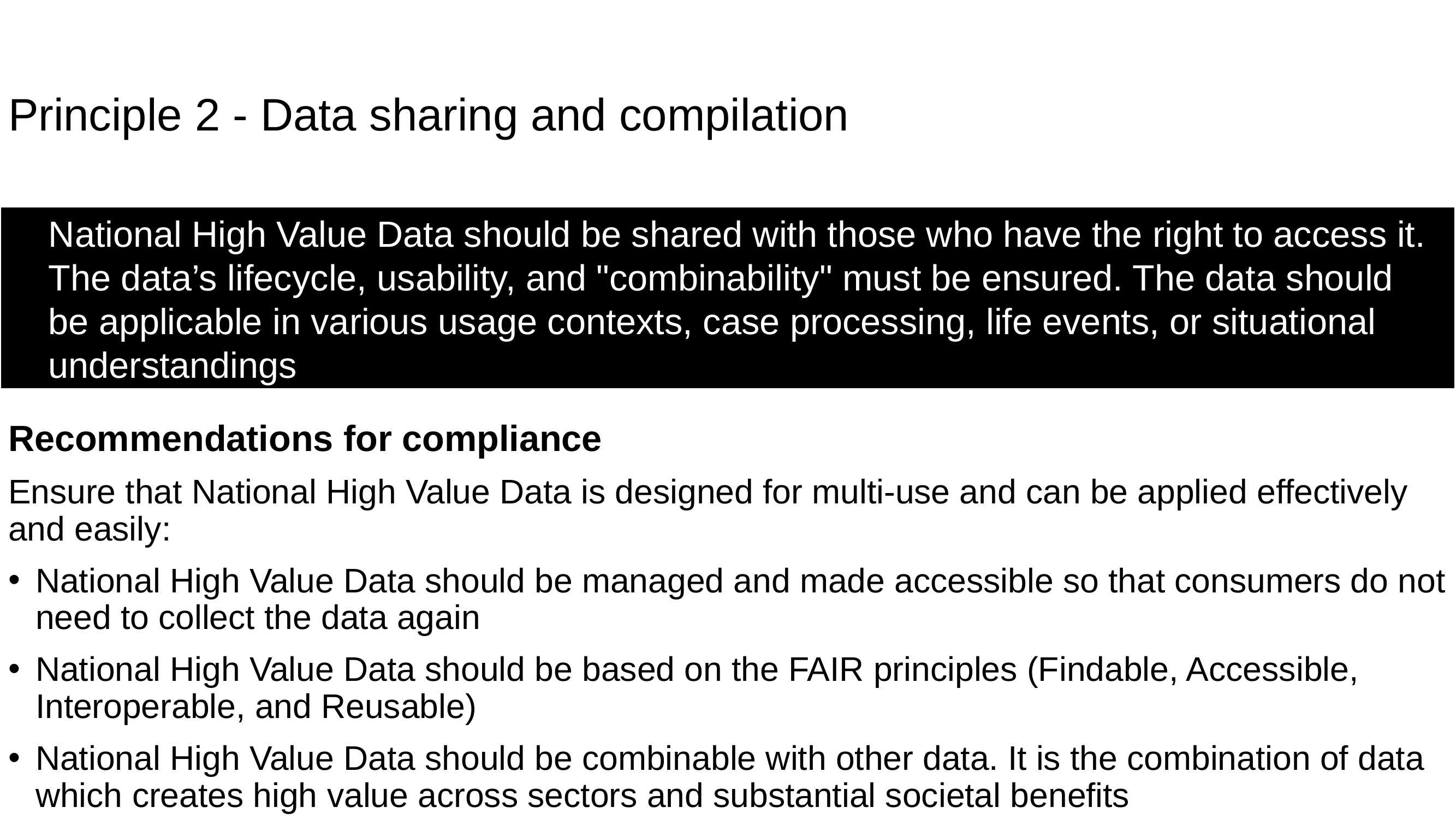

Principle 2 - Data sharing and compilation
National High Value Data should be shared with those who have the right to access it. The data’s lifecycle, usability, and "combinability" must be ensured. The data should be applicable in various usage contexts, case processing, life events, or situational understandings
Recommendations for compliance
Ensure that National High Value Data is designed for multi-use and can be applied effectively and easily:
National High Value Data should be managed and made accessible so that consumers do not need to collect the data again
National High Value Data should be based on the FAIR principles (Findable, Accessible, Interoperable, and Reusable)
National High Value Data should be combinable with other data. It is the combination of data which creates high value across sectors and substantial societal benefits